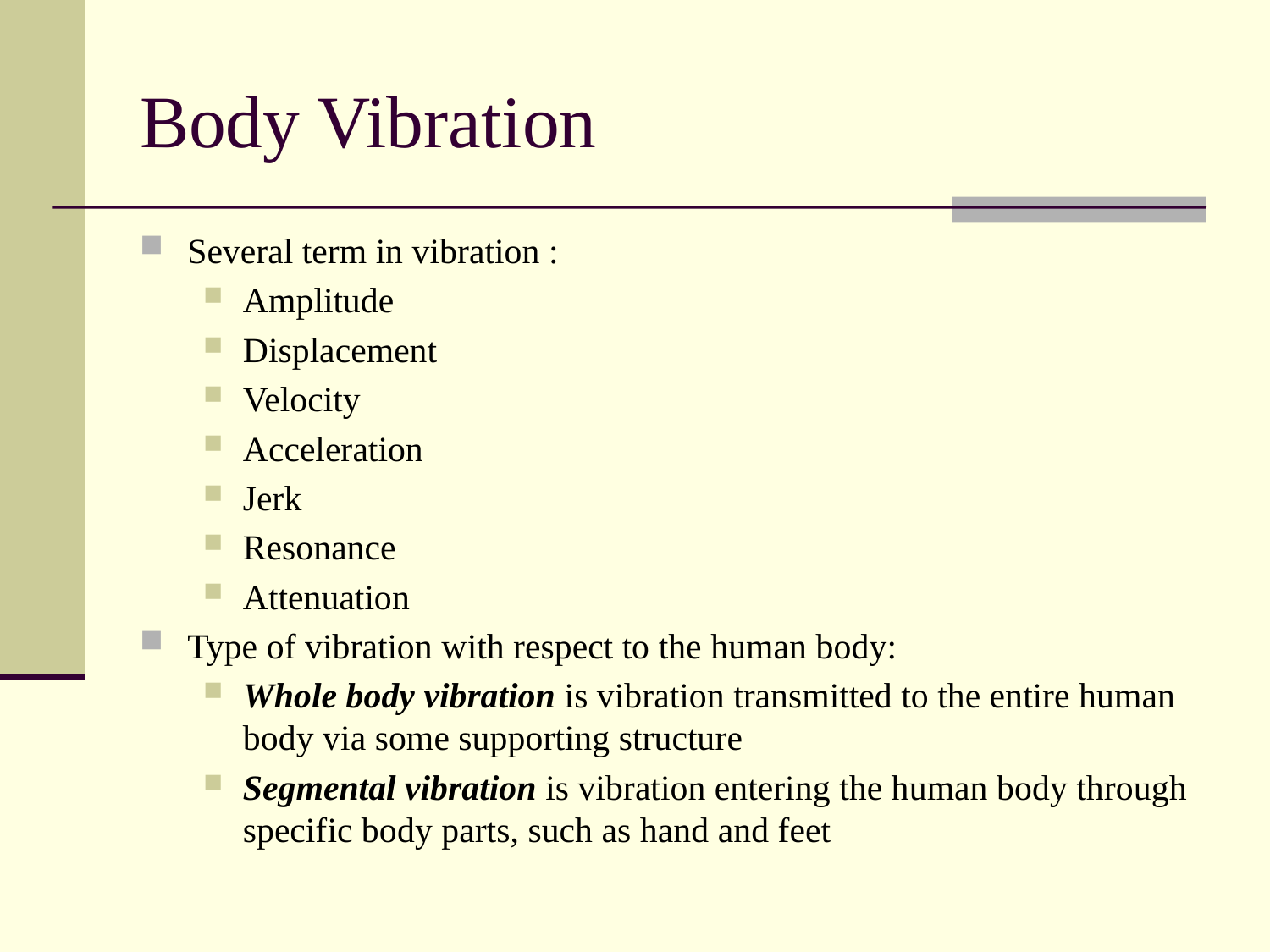

# Body Vibration
Several term in vibration :
Amplitude
Displacement
Velocity
Acceleration
Jerk
Resonance
Attenuation
Type of vibration with respect to the human body:
Whole body vibration is vibration transmitted to the entire human body via some supporting structure
Segmental vibration is vibration entering the human body through specific body parts, such as hand and feet